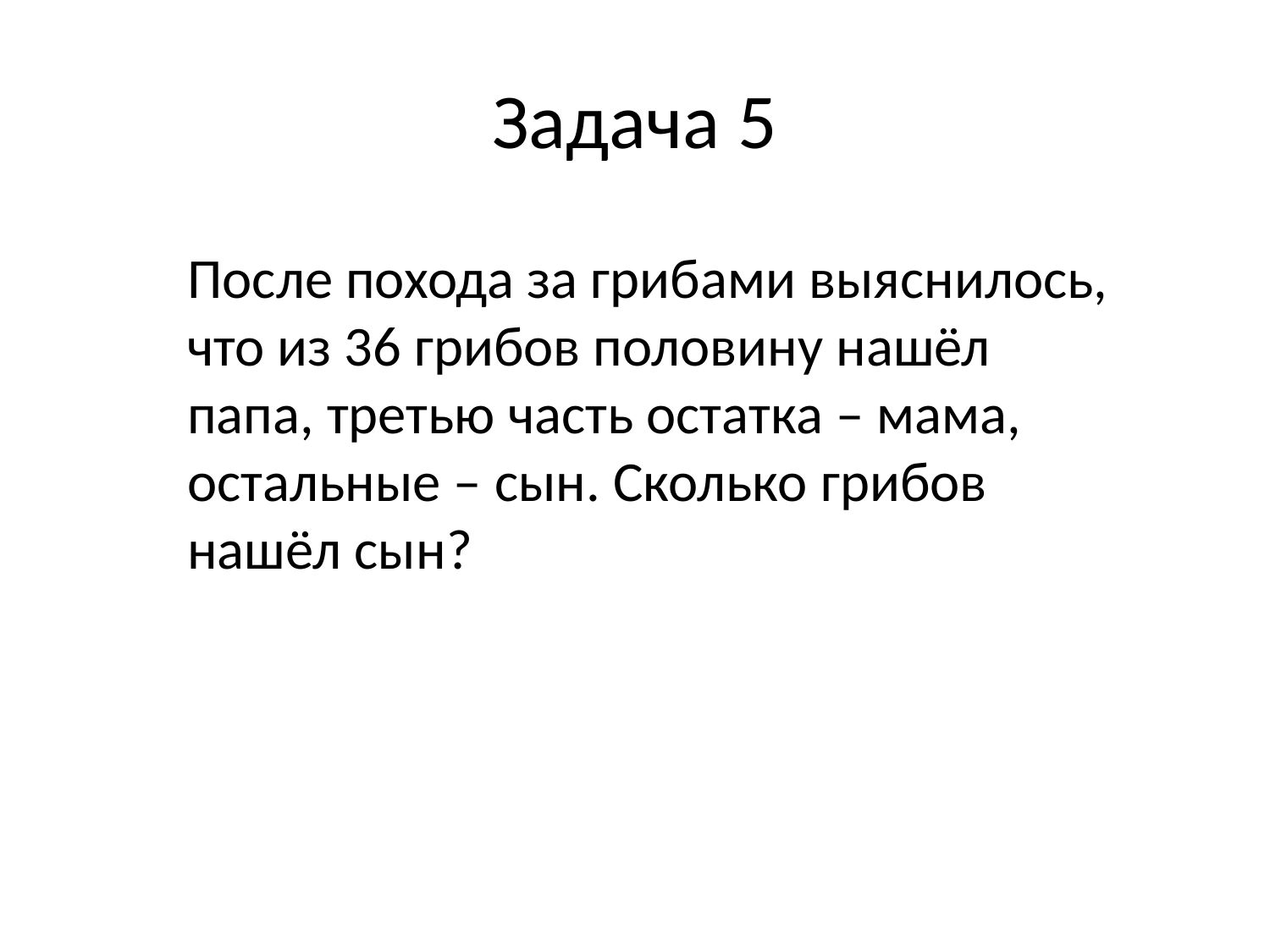

# Задача 5
После похода за грибами выяснилось, что из 36 грибов половину нашёл папа, третью часть остатка – мама, остальные – сын. Сколько грибов нашёл сын?